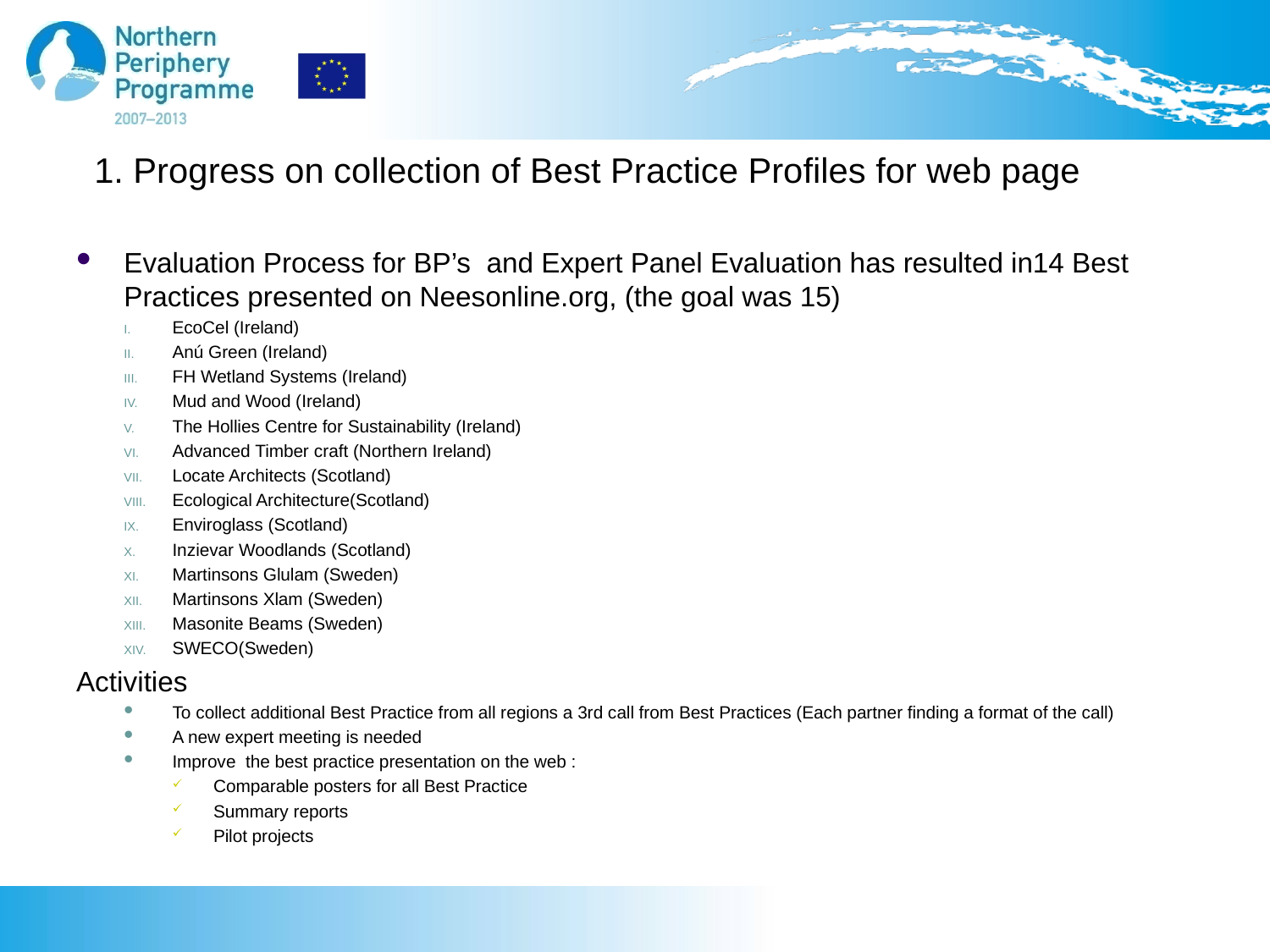

# 1. Progress on collection of Best Practice Profiles for web page
Evaluation Process for BP’s  and Expert Panel Evaluation has resulted in14 Best Practices presented on Neesonline.org, (the goal was 15)
EcoCel (Ireland)
Anú Green (Ireland)
FH Wetland Systems (Ireland)
Mud and Wood (Ireland)
The Hollies Centre for Sustainability (Ireland)
Advanced Timber craft (Northern Ireland)
Locate Architects (Scotland)
Ecological Architecture(Scotland)
Enviroglass (Scotland)
Inzievar Woodlands (Scotland)
Martinsons Glulam (Sweden)
Martinsons Xlam (Sweden)
Masonite Beams (Sweden)
SWECO(Sweden)
Activities
To collect additional Best Practice from all regions a 3rd call from Best Practices (Each partner finding a format of the call)
A new expert meeting is needed
Improve  the best practice presentation on the web :
Comparable posters for all Best Practice
Summary reports
Pilot projects